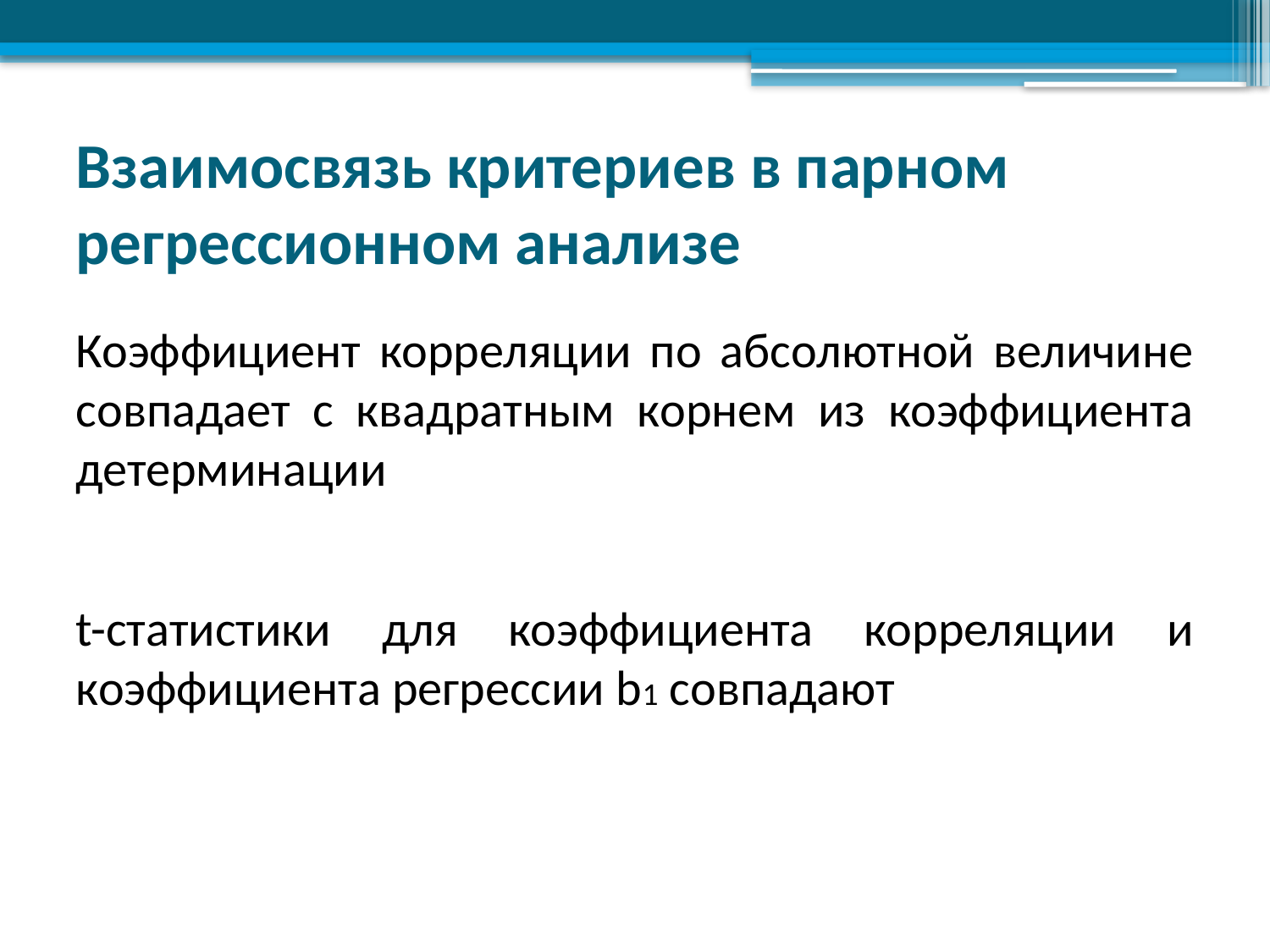

# Взаимосвязь критериев в парном регрессионном анализе
Коэффициент корреляции по абсолютной величине совпадает с квадратным корнем из коэффициента детерминации

t-статистики для коэффициента корреляции и коэффициента регрессии b1 совпадают